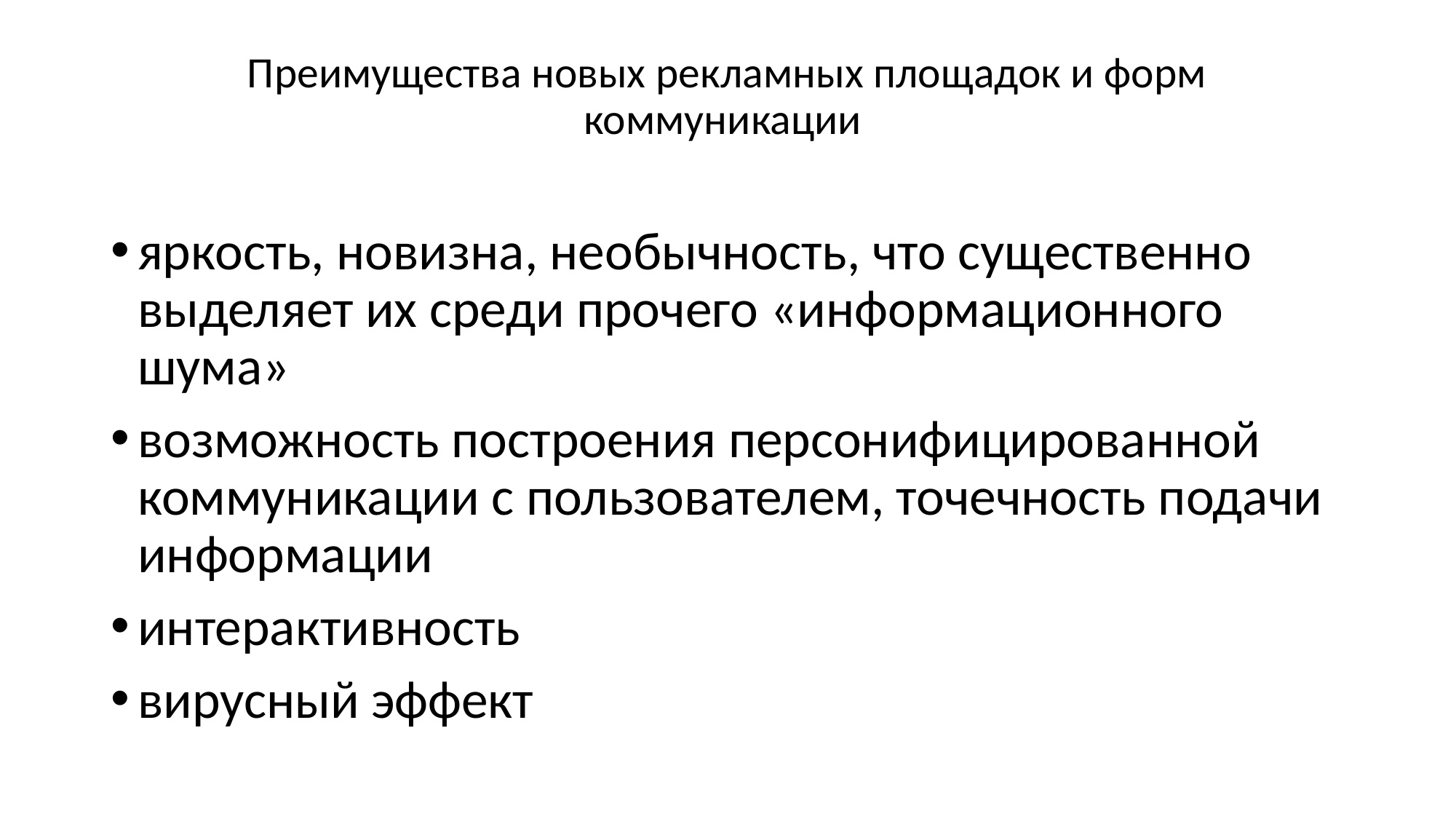

# Преимущества новых рекламных площадок и форм коммуникации
яркость, новизна, необычность, что существенно выделяет их среди прочего «информационного шума»
возможность построения персонифицированной коммуникации с пользователем, точечность подачи информации
интерактивность
вирусный эффект